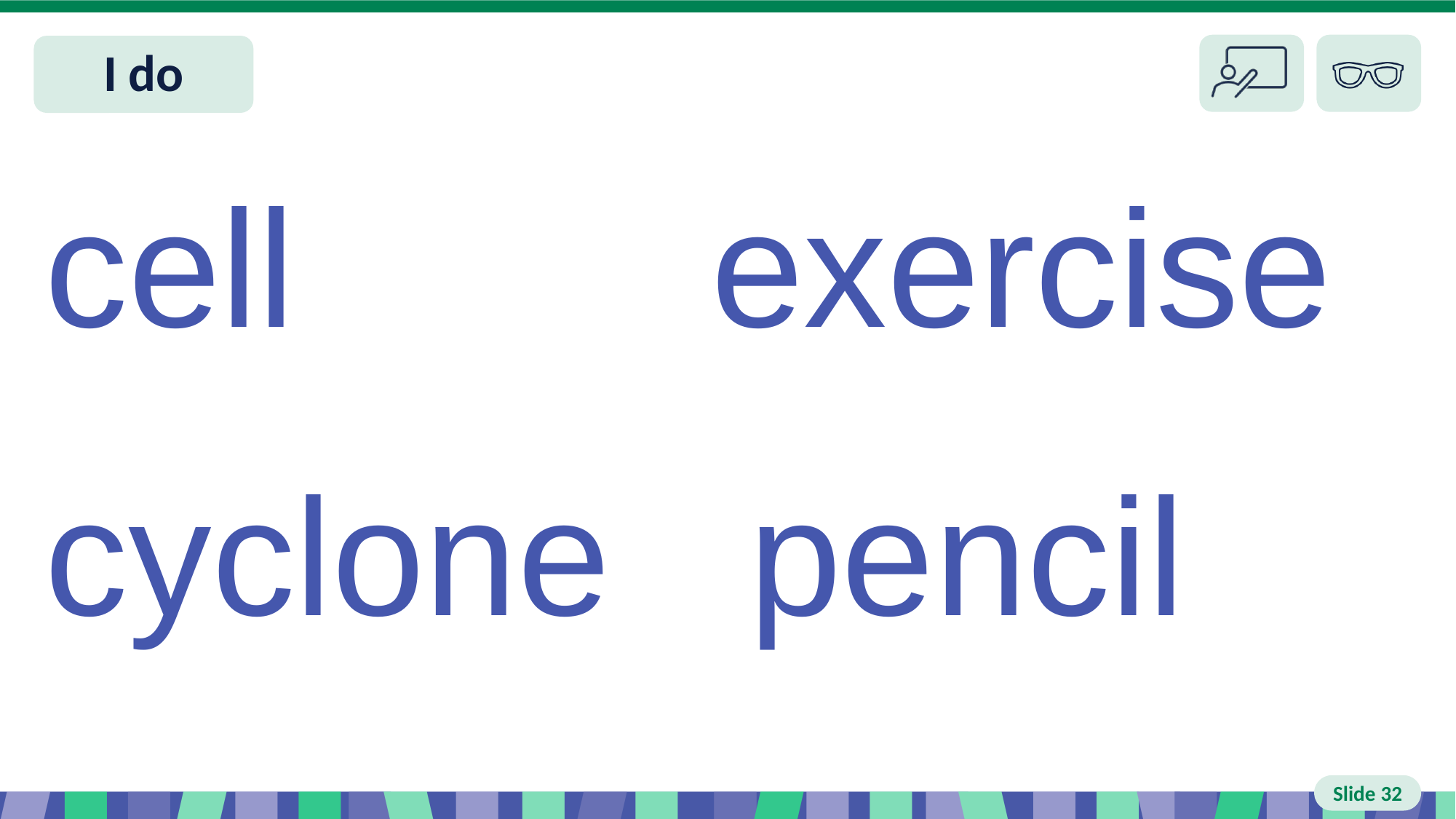

# Slide 32 I do
cell         exercise
cyclone   pencil